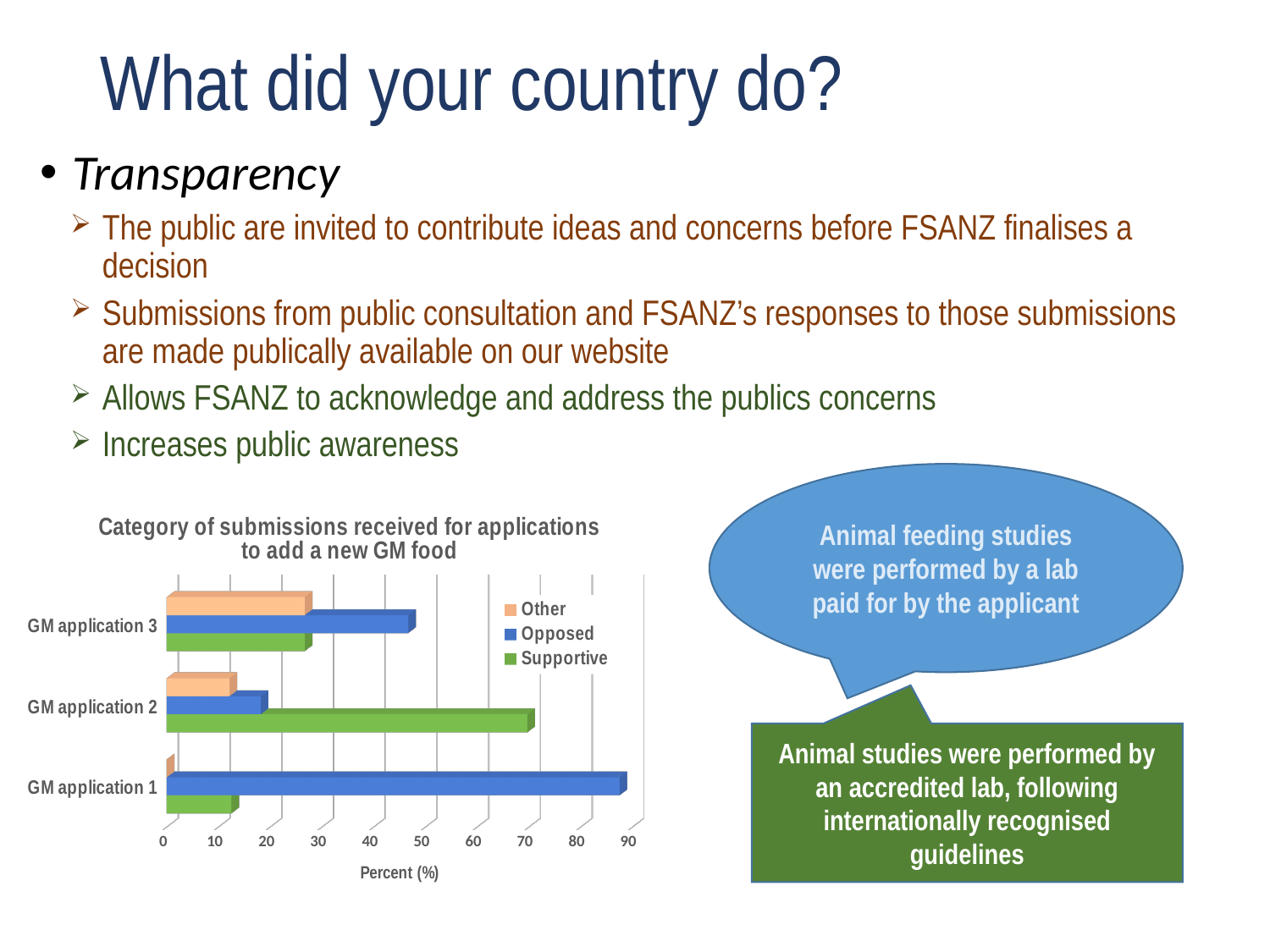

What did your country do?
Transparency
The public are invited to contribute ideas and concerns before FSANZ finalises a decision
Submissions from public consultation and FSANZ’s responses to those submissions are made publically available on our website
Allows FSANZ to acknowledge and address the publics concerns
Increases public awareness

Animal feeding studies were performed by a lab paid for by the applicant

[unsupported chart]

Animal studies were performed by an accredited lab, following internationally recognised guidelines